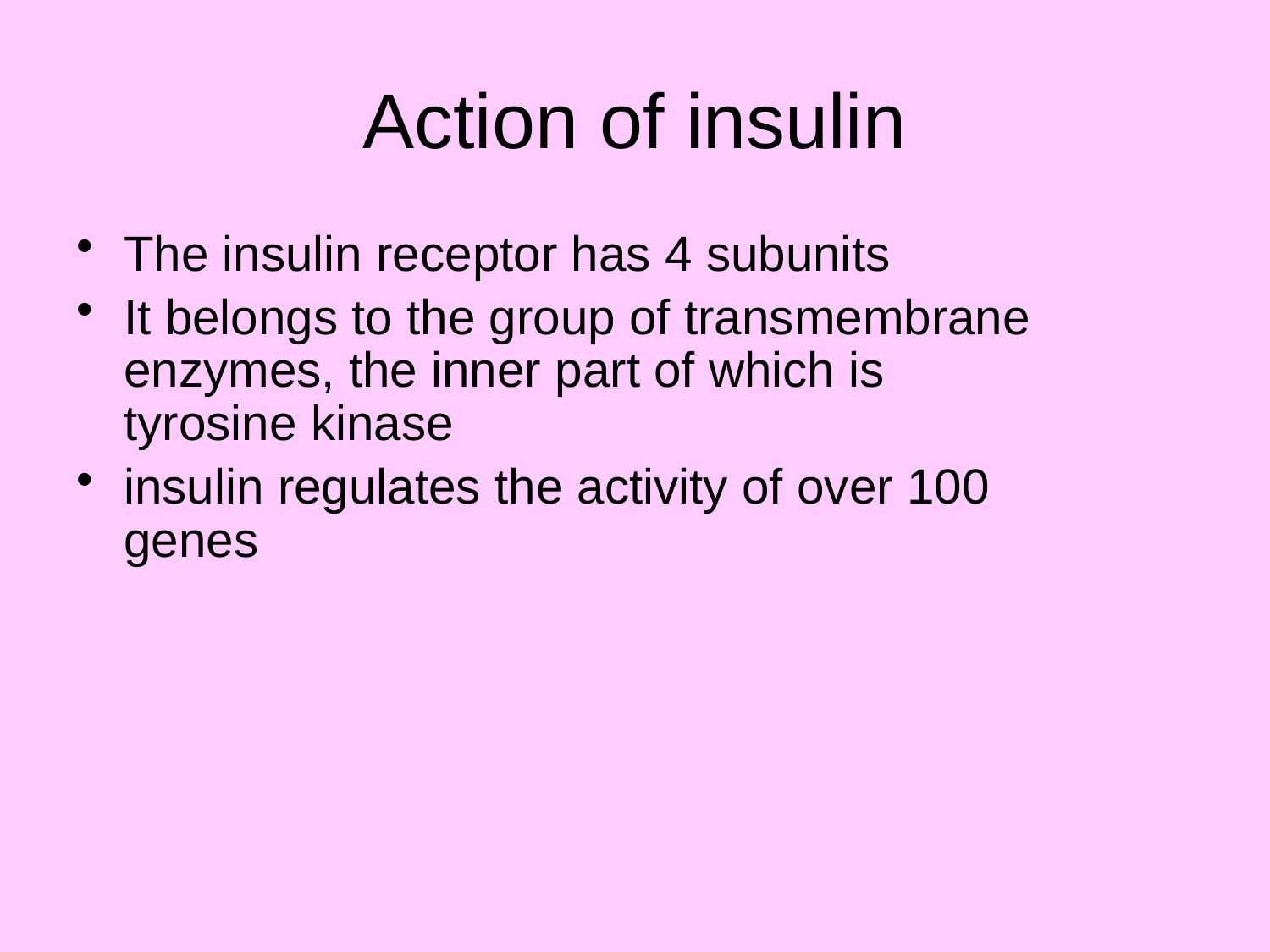

# Action of insulin
The insulin receptor has 4 subunits
It belongs to the group of transmembrane enzymes, the inner part of which is tyrosine kinase
insulin regulates the activity of over 100 genes